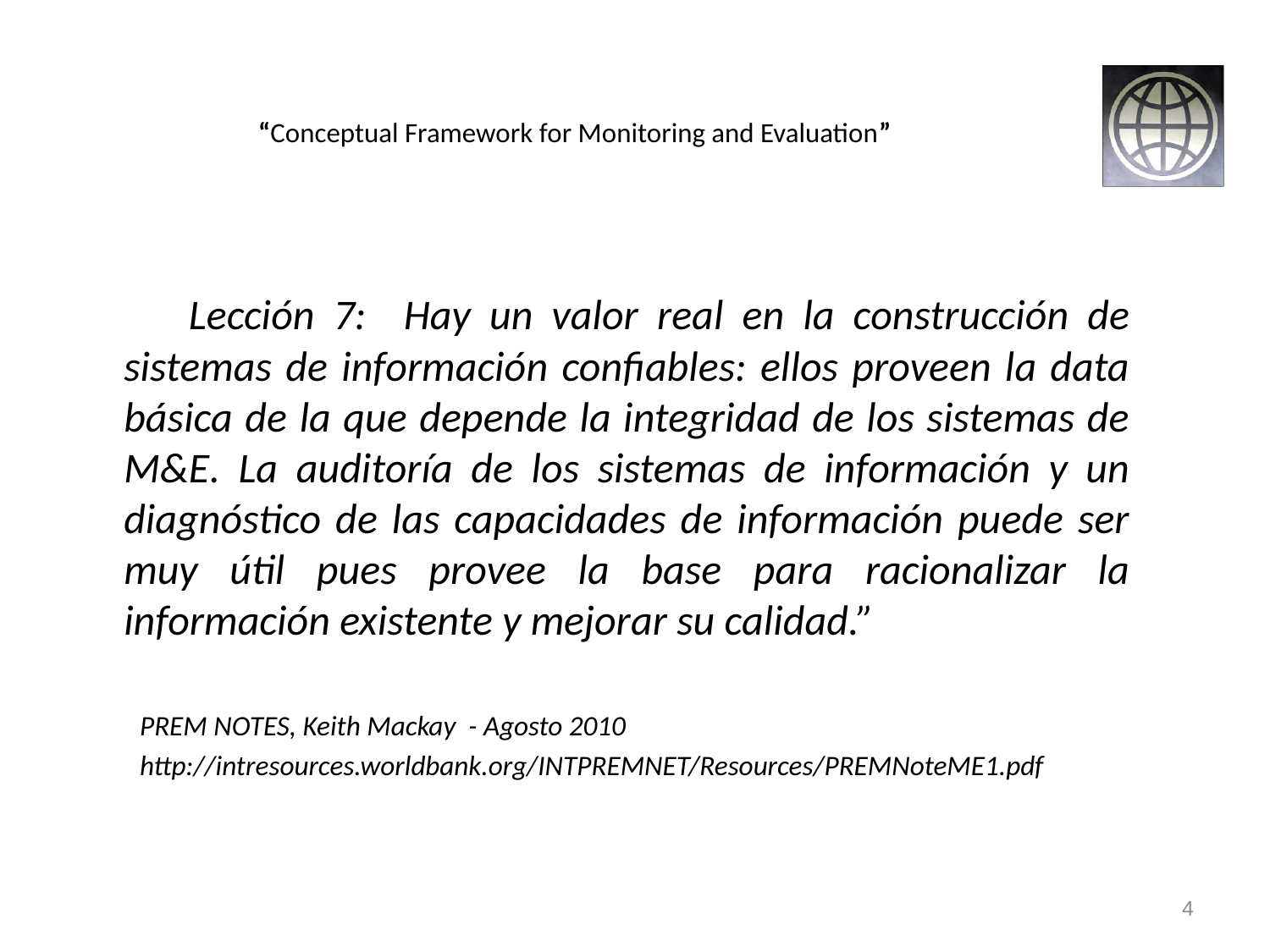

# “Conceptual Framework for Monitoring and Evaluation”

      Lección 7:  Hay un valor real en la construcción de sistemas de información confiables: ellos proveen la data básica de la que depende la integridad de los sistemas de M&E. La auditoría de los sistemas de información y un diagnóstico de las capacidades de información puede ser muy útil pues provee la base para racionalizar la información existente y mejorar su calidad.”

PREM NOTES, Keith Mackay  - Agosto 2010
http://intresources.worldbank.org/INTPREMNET/Resources/PREMNoteME1.pdf
4